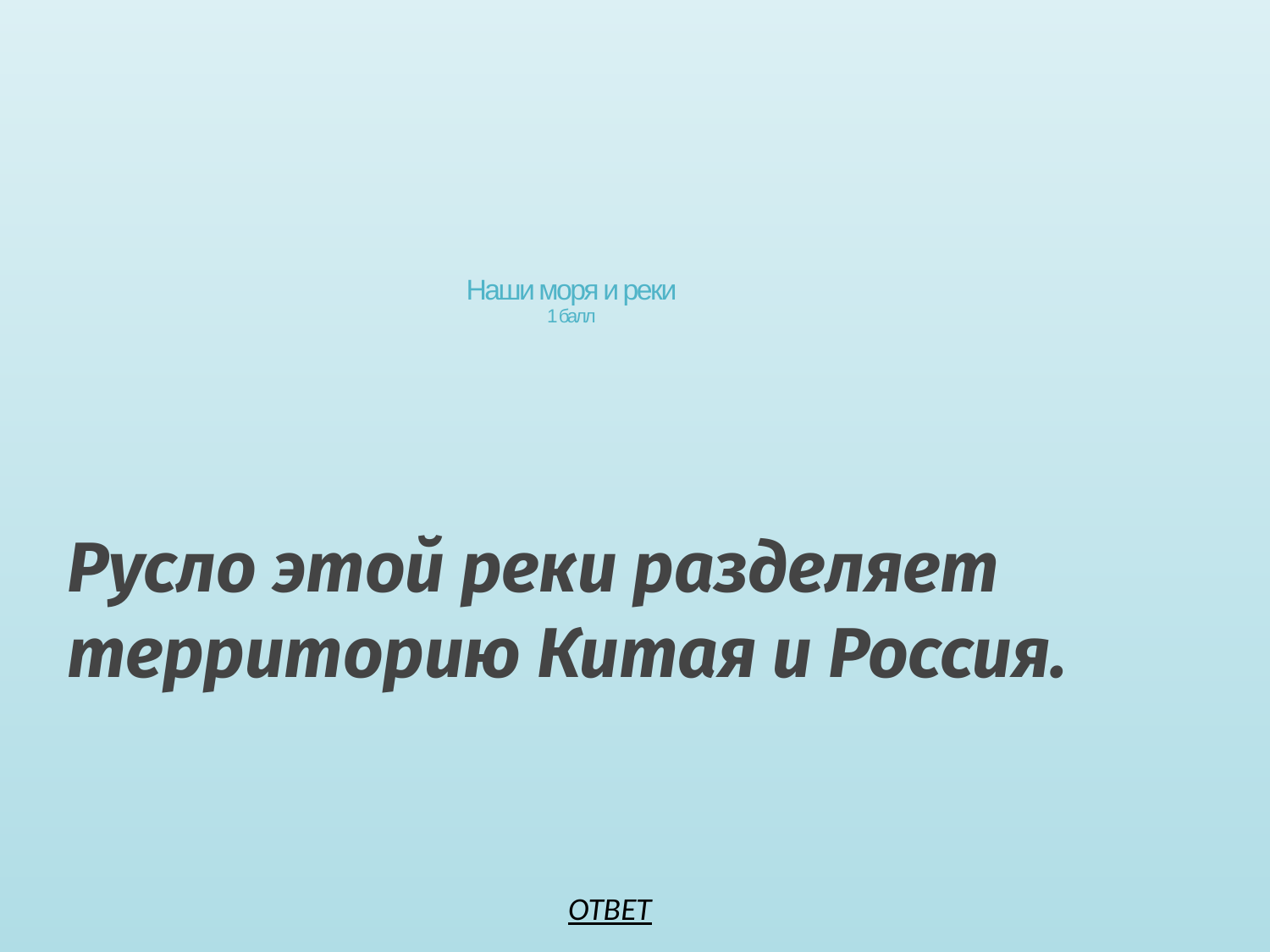

Наши моря и реки
1 балл
Русло этой реки разделяет территорию Китая и Россия.
ОТВЕТ